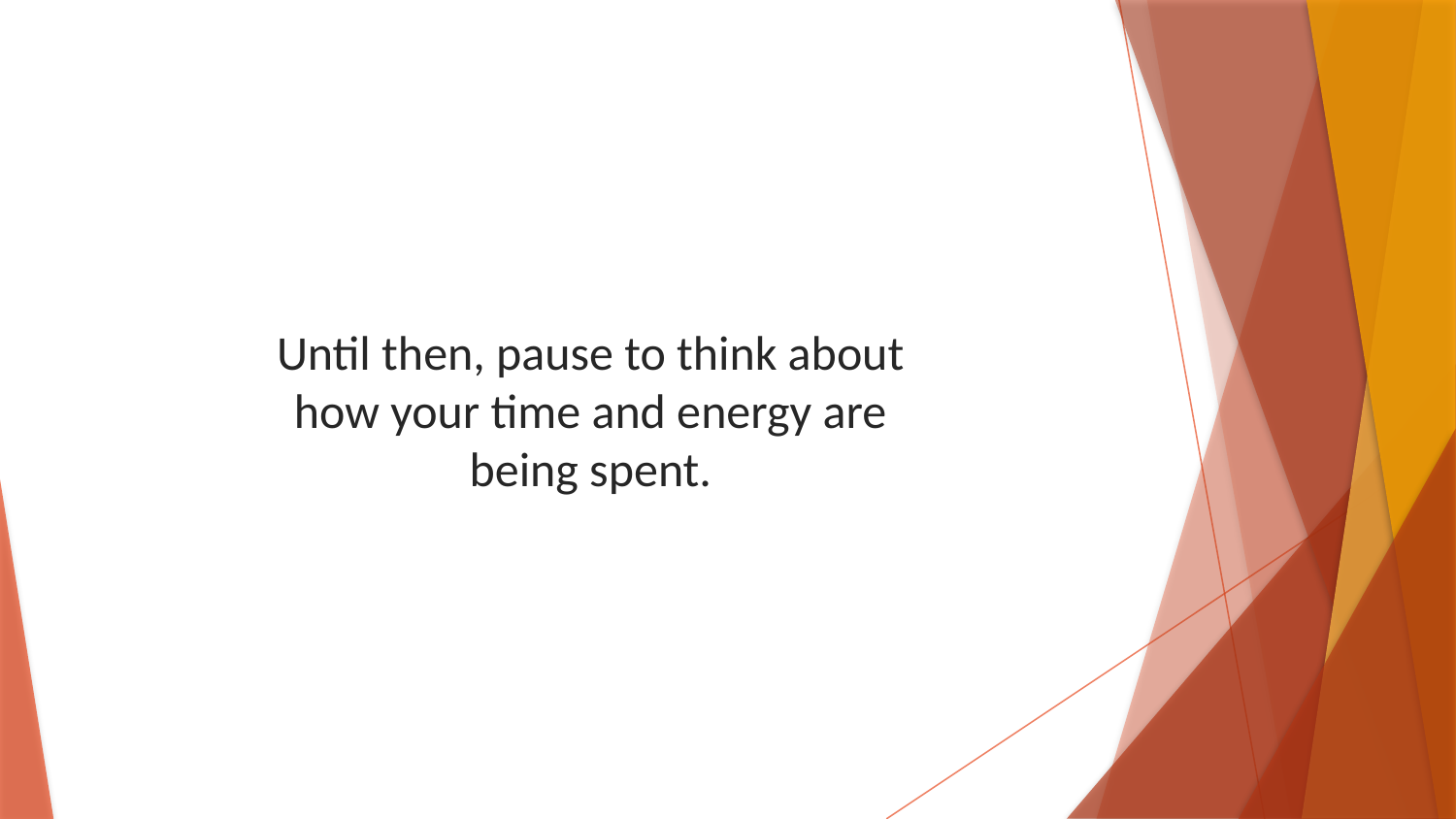

Until then, pause to think about how your time and energy are being spent.